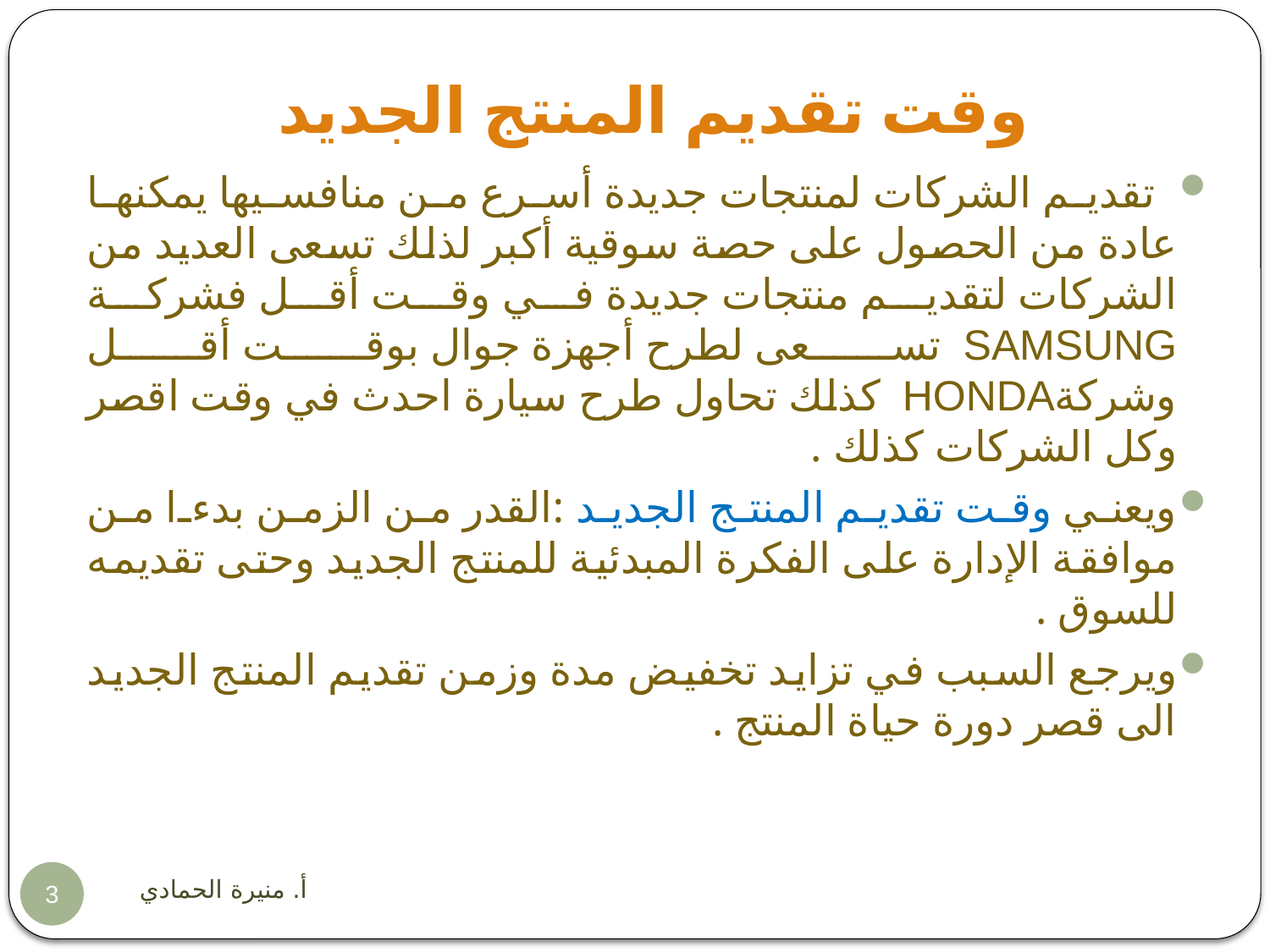

# وقت تقديم المنتج الجديد
  تقديم الشركات لمنتجات جديدة أسرع من منافسيها يمكنها عادة من الحصول على حصة سوقية أكبر لذلك تسعى العديد من الشركات لتقديم منتجات جديدة في وقت أقل فشركة SAMSUNG  تسعى لطرح أجهزة جوال بوقت أقل وشركةHONDA  كذلك تحاول طرح سيارة احدث في وقت اقصر وكل الشركات كذلك .
ويعني وقت تقديم المنتج الجديد :القدر من الزمن بدءا من موافقة الإدارة على الفكرة المبدئية للمنتج الجديد وحتى تقديمه للسوق .
ويرجع السبب في تزايد تخفيض مدة وزمن تقديم المنتج الجديد الى قصر دورة حياة المنتج .
أ. منيرة الحمادي
3